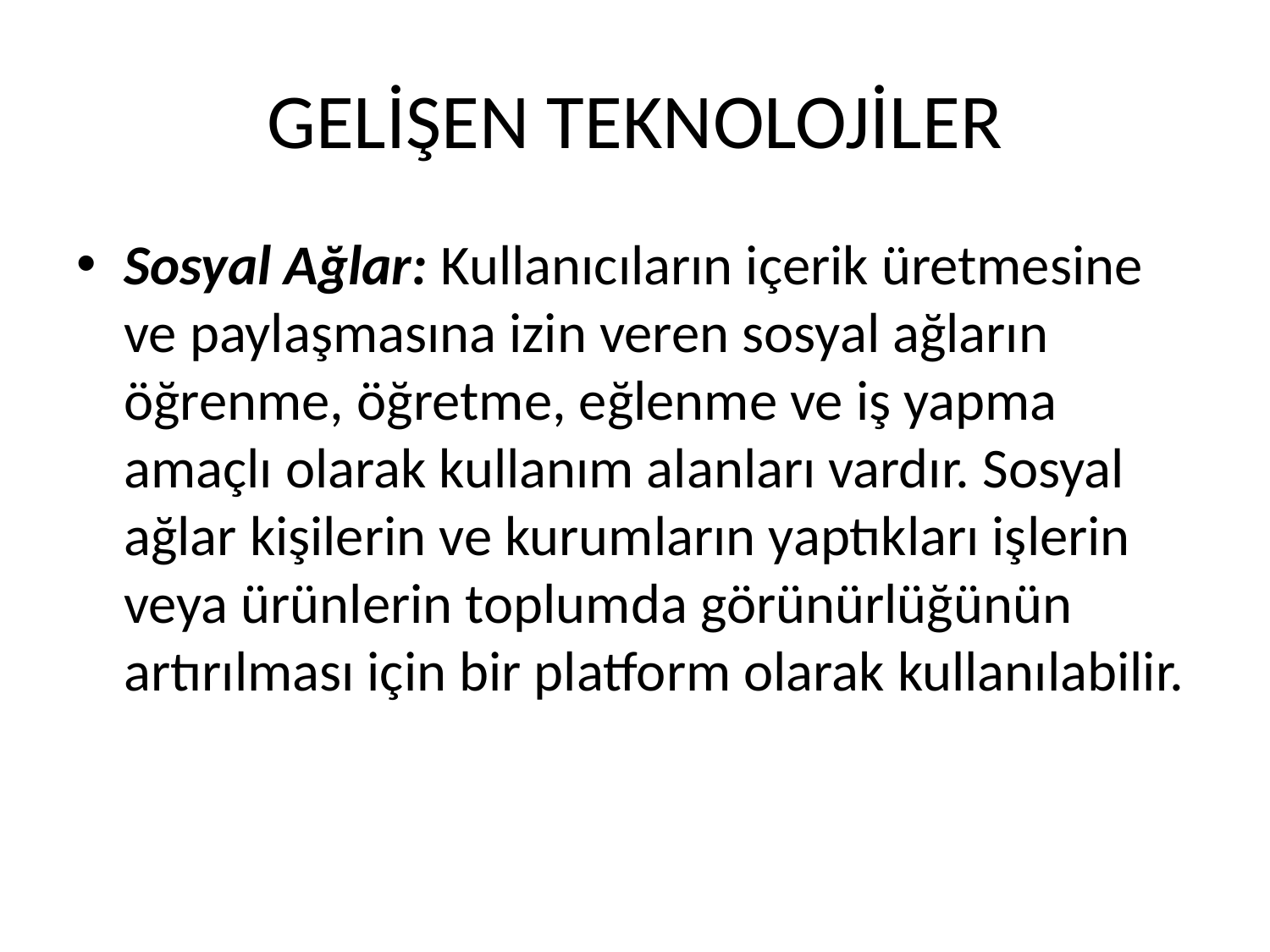

# GELİŞEN TEKNOLOJİLER
Sosyal Ağlar: Kullanıcıların içerik üretmesine ve paylaşmasına izin veren sosyal ağların öğrenme, öğretme, eğlenme ve iş yapma amaçlı olarak kullanım alanları vardır. Sosyal ağlar kişilerin ve kurumların yaptıkları işlerin veya ürünlerin toplumda görünürlüğünün artırılması için bir platform olarak kullanılabilir.